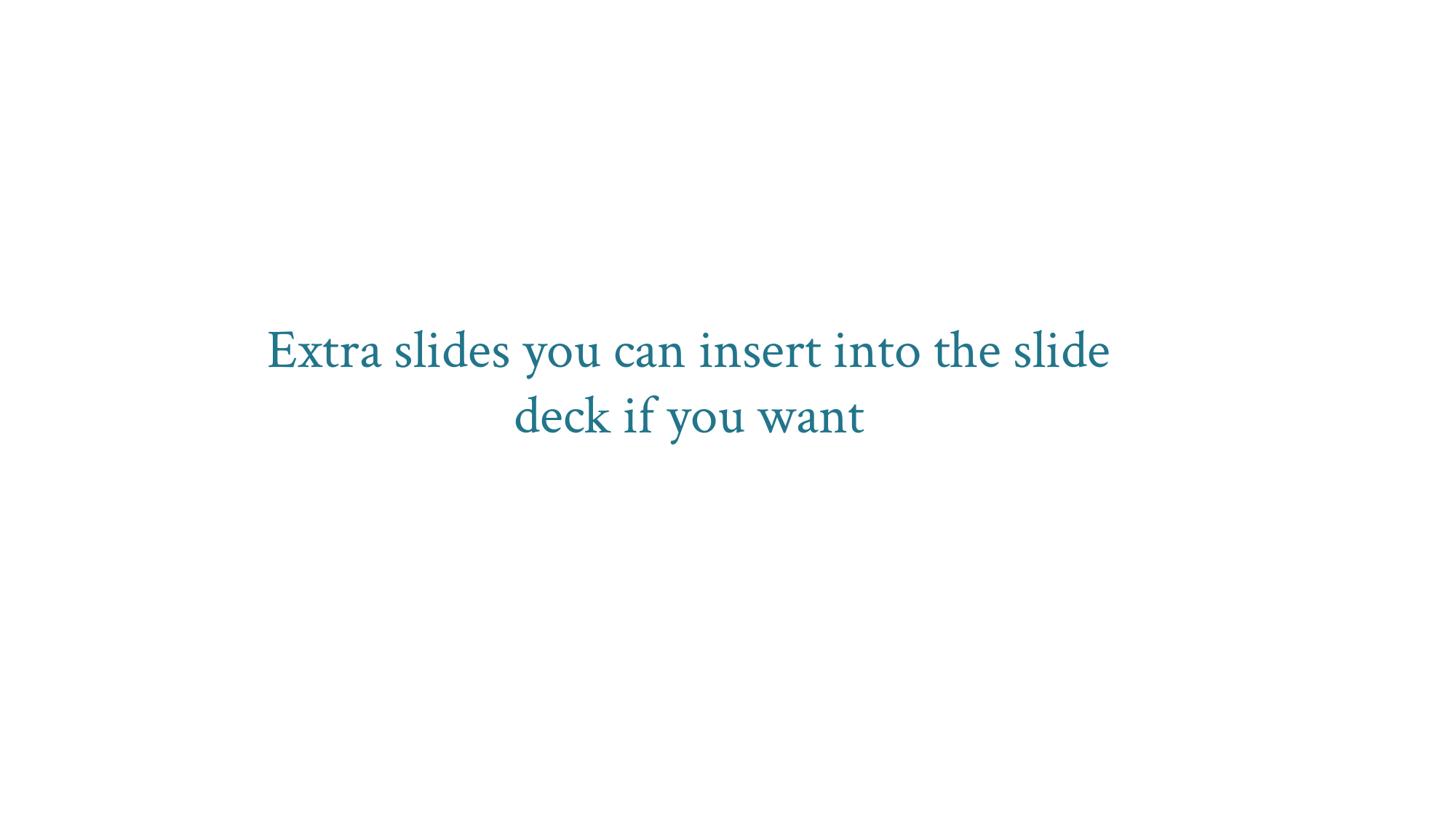

# Extra slides you can insert into the slide deck if you want